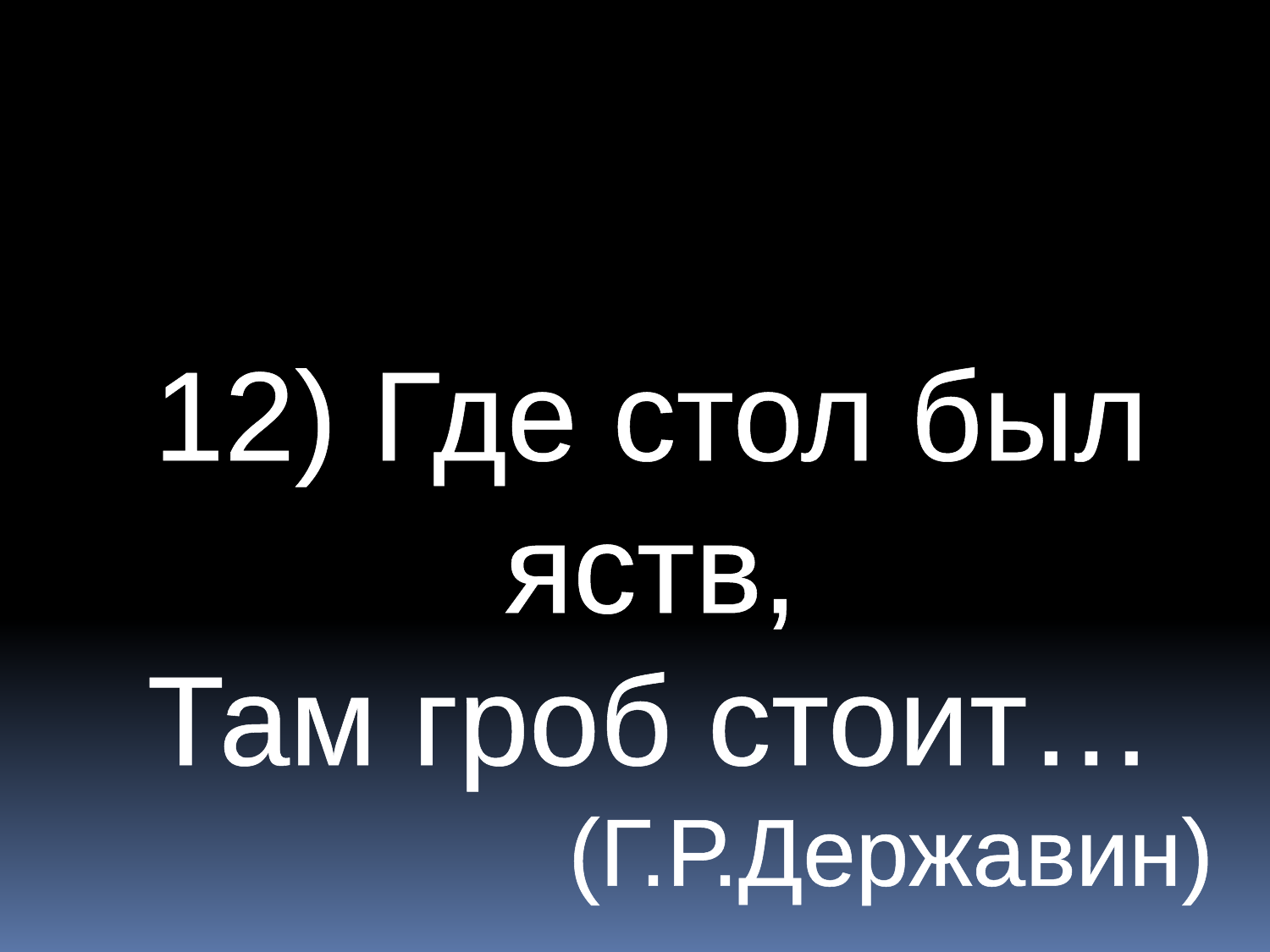

12) Где стол был яств,
Там гроб стоит…
(Г.Р.Державин)